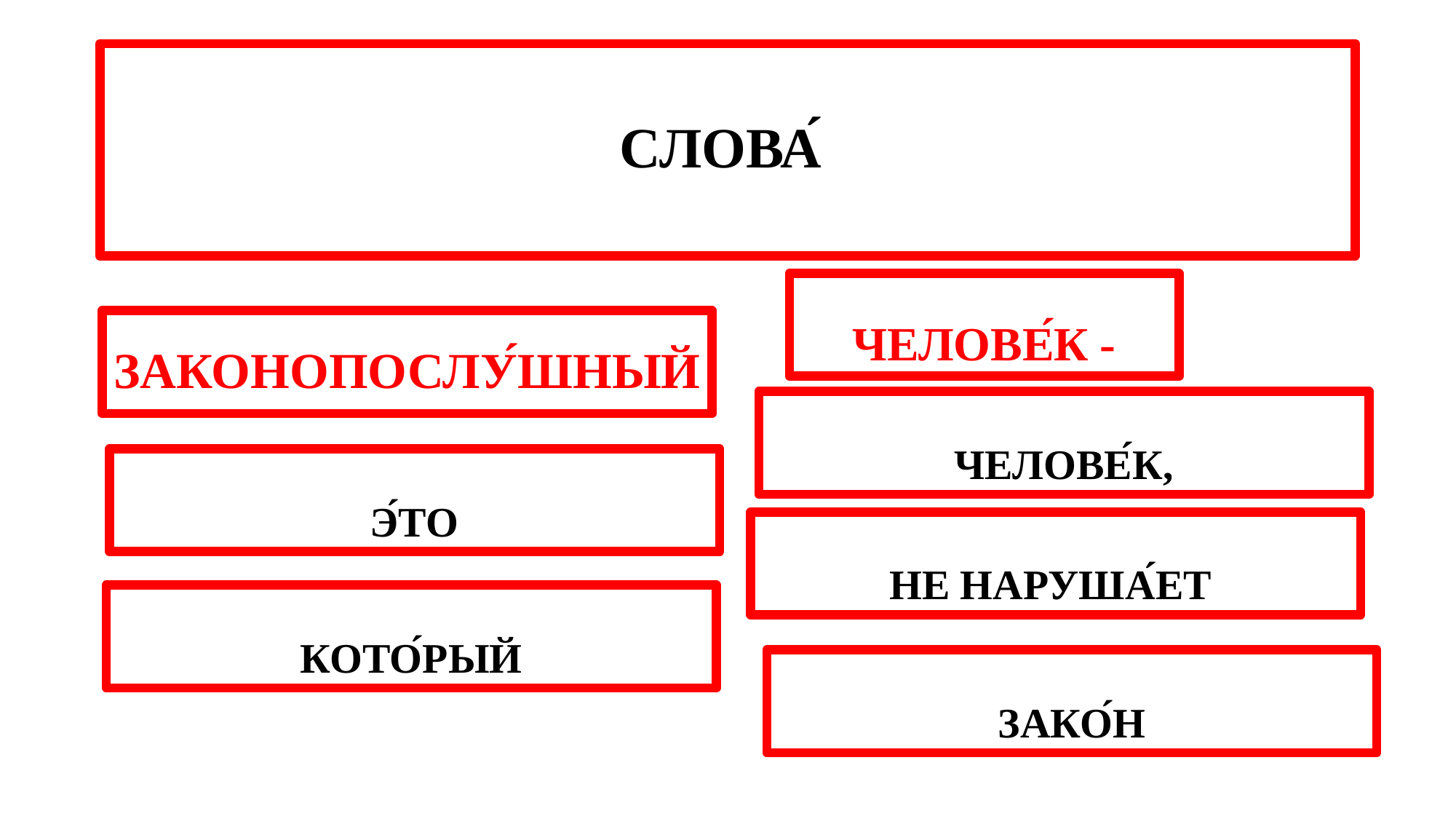

# СЛОВА́
ЧЕЛОВЕ́К -
ЗАКОНОПОСЛУ́ШНЫЙ
ЧЕЛОВЕ́К,
Э́ТО
НЕ НАРУША́ЕТ
КОТО́РЫЙ
ЗАКО́Н